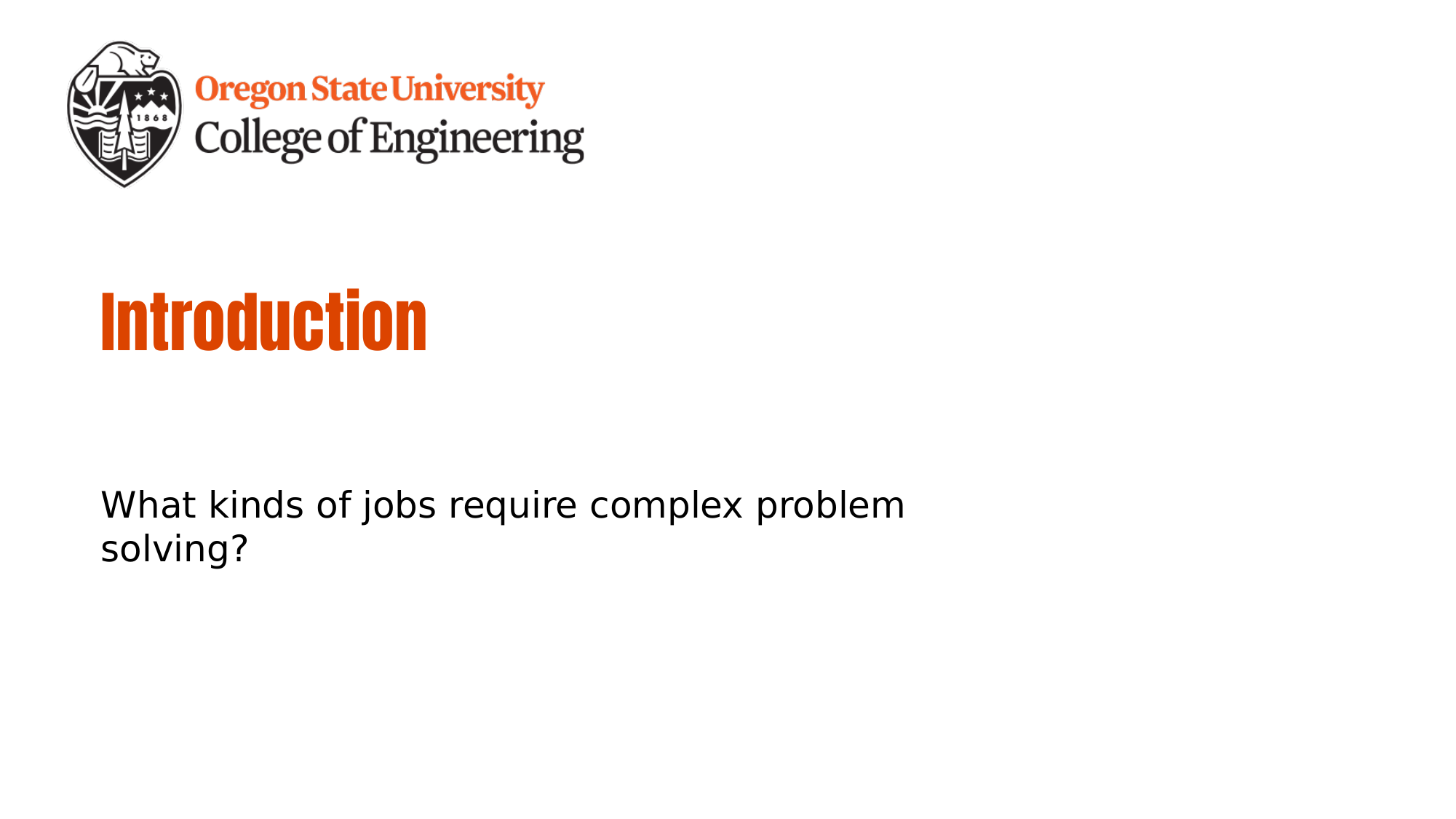

# Introduction
What kinds of jobs require complex problem solving?